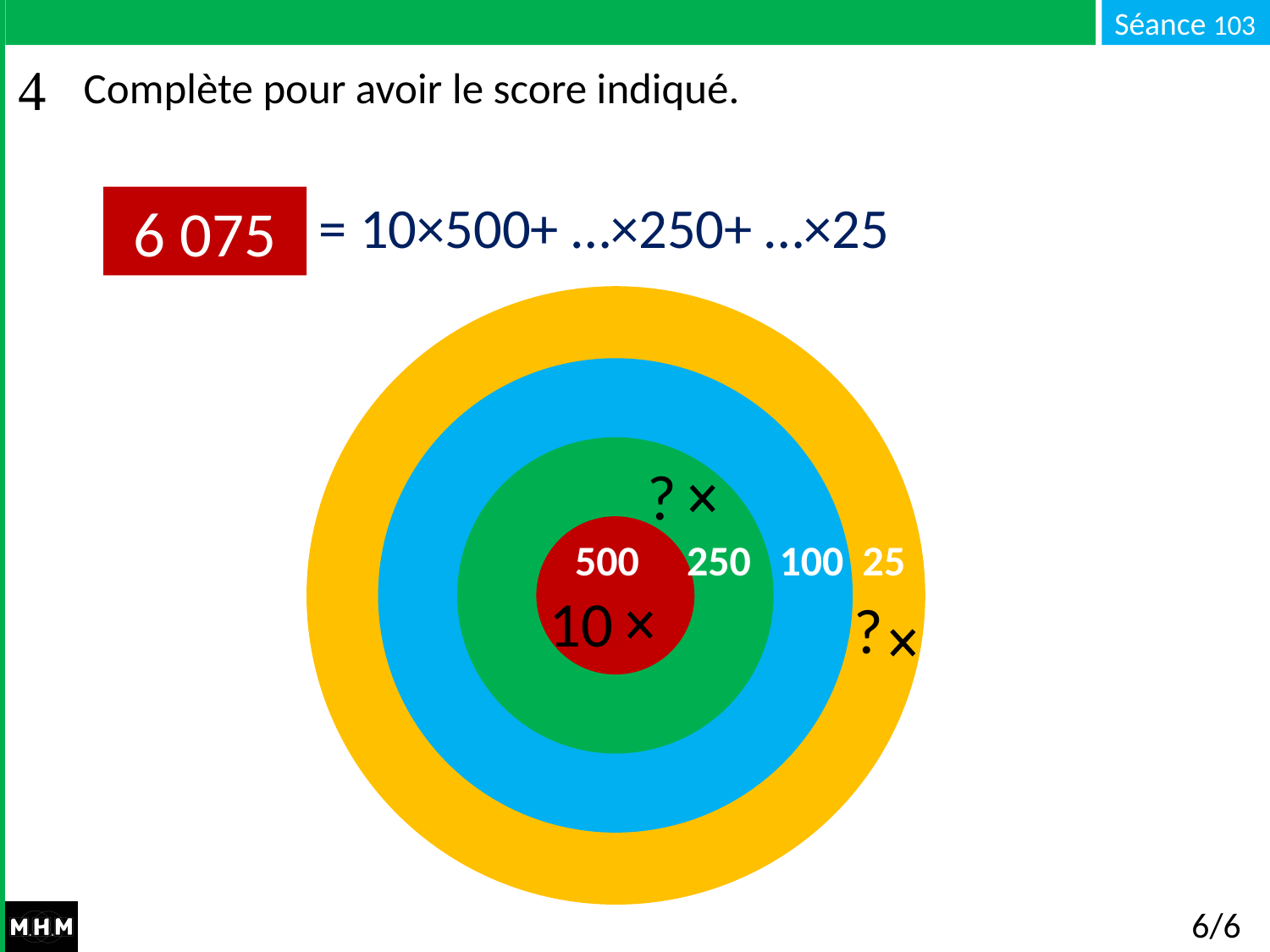

# Complète pour avoir le score indiqué.
= 10×500+ …×250+ …×25
6 075

 500     250   100  25
?

10

?

6/6